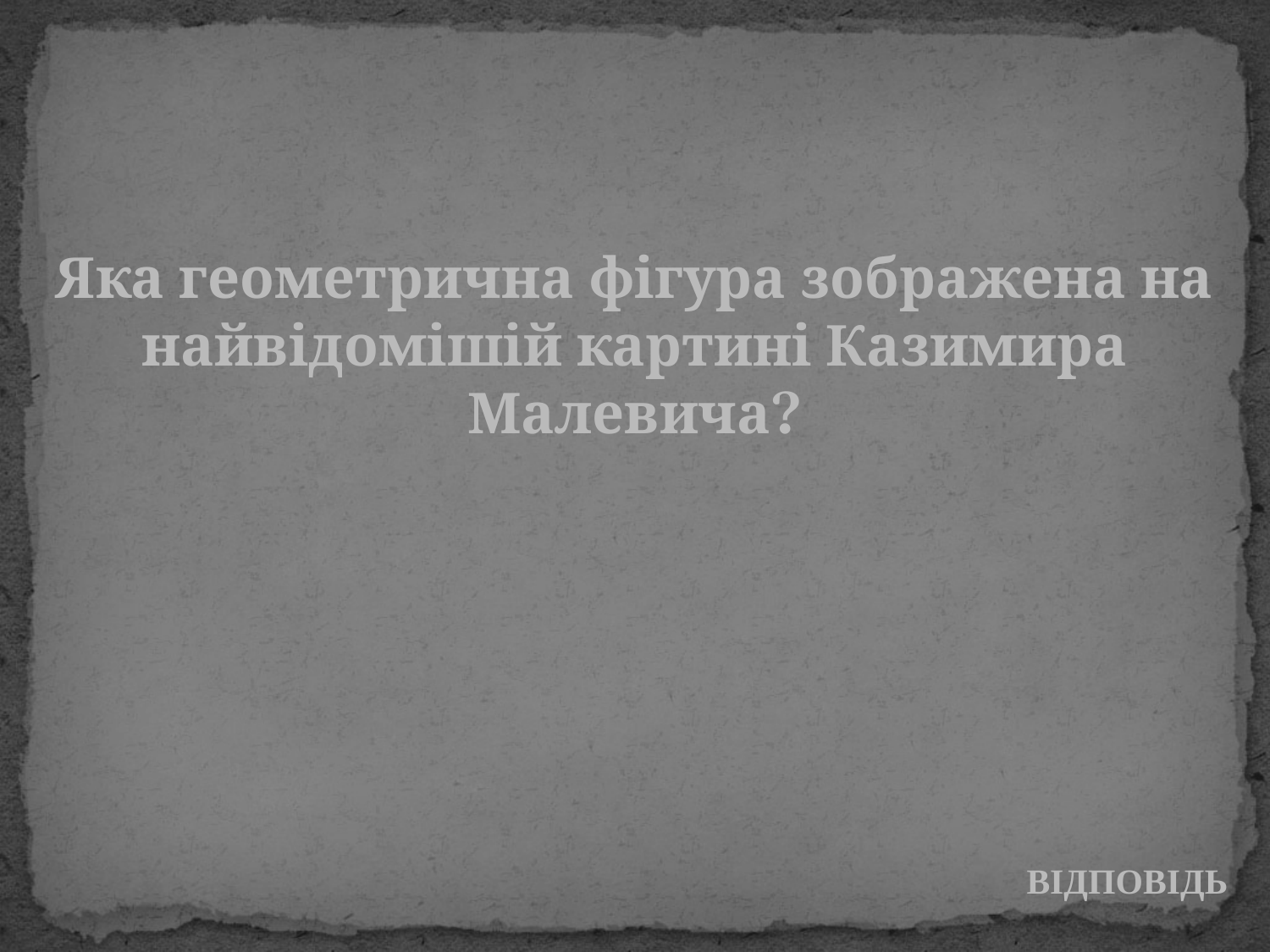

Яка геометрична фігура зображена на найвідомішій картині Казимира Малевича?
ВІДПОВІДЬ